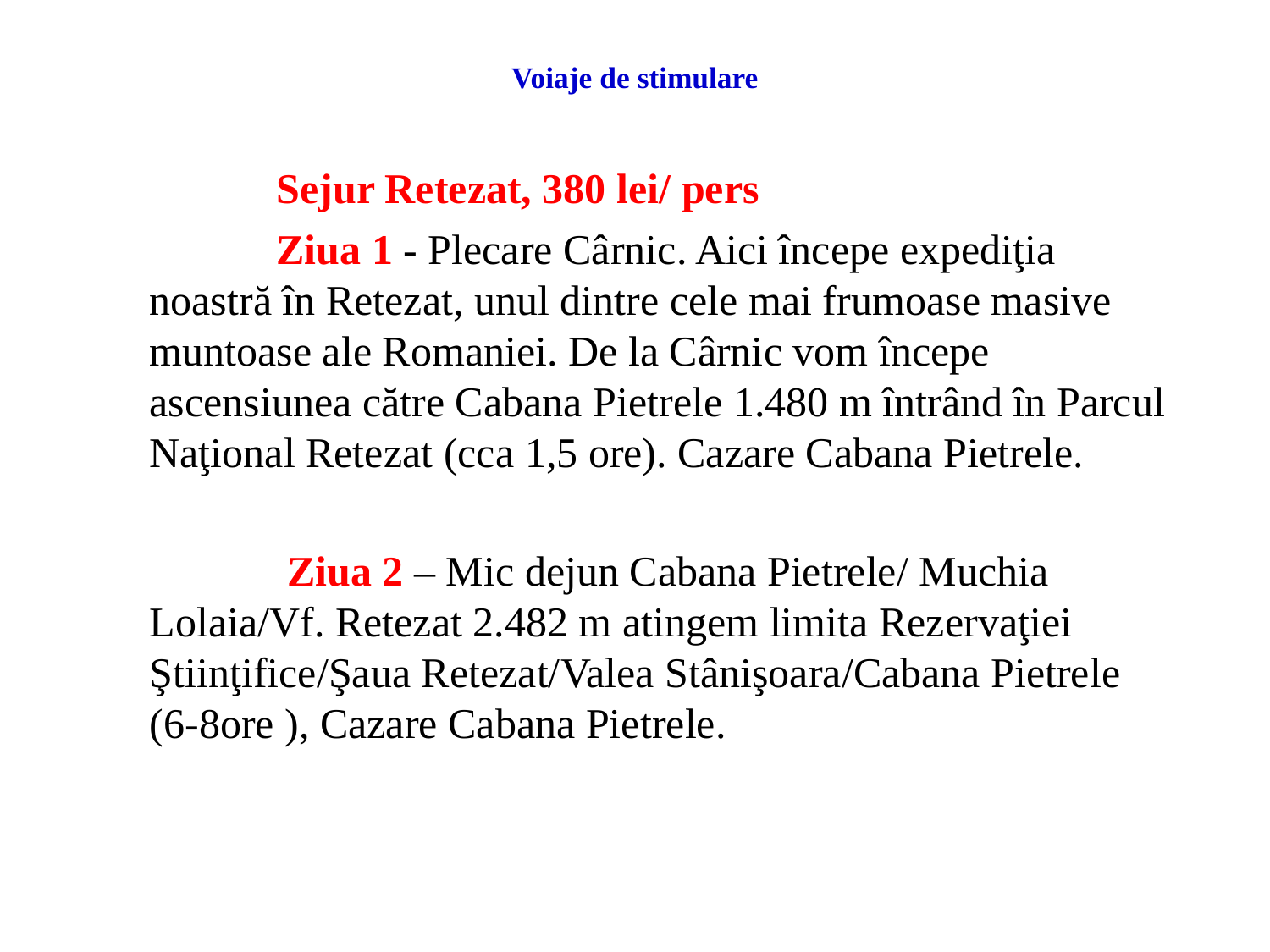

# Voiaje de stimulare
		Sejur Retezat, 380 lei/ pers
		Ziua 1 - Plecare Cârnic. Aici începe expediţia noastră în Retezat, unul dintre cele mai frumoase masive muntoase ale Romaniei. De la Cârnic vom începe ascensiunea către Cabana Pietrele 1.480 m întrând în Parcul Naţional Retezat (cca 1,5 ore). Cazare Cabana Pietrele.

		 Ziua 2 – Mic dejun Cabana Pietrele/ Muchia Lolaia/Vf. Retezat 2.482 m atingem limita Rezervaţiei Ştiinţifice/Şaua Retezat/Valea Stânişoara/Cabana Pietrele (6-8ore ), Cazare Cabana Pietrele.